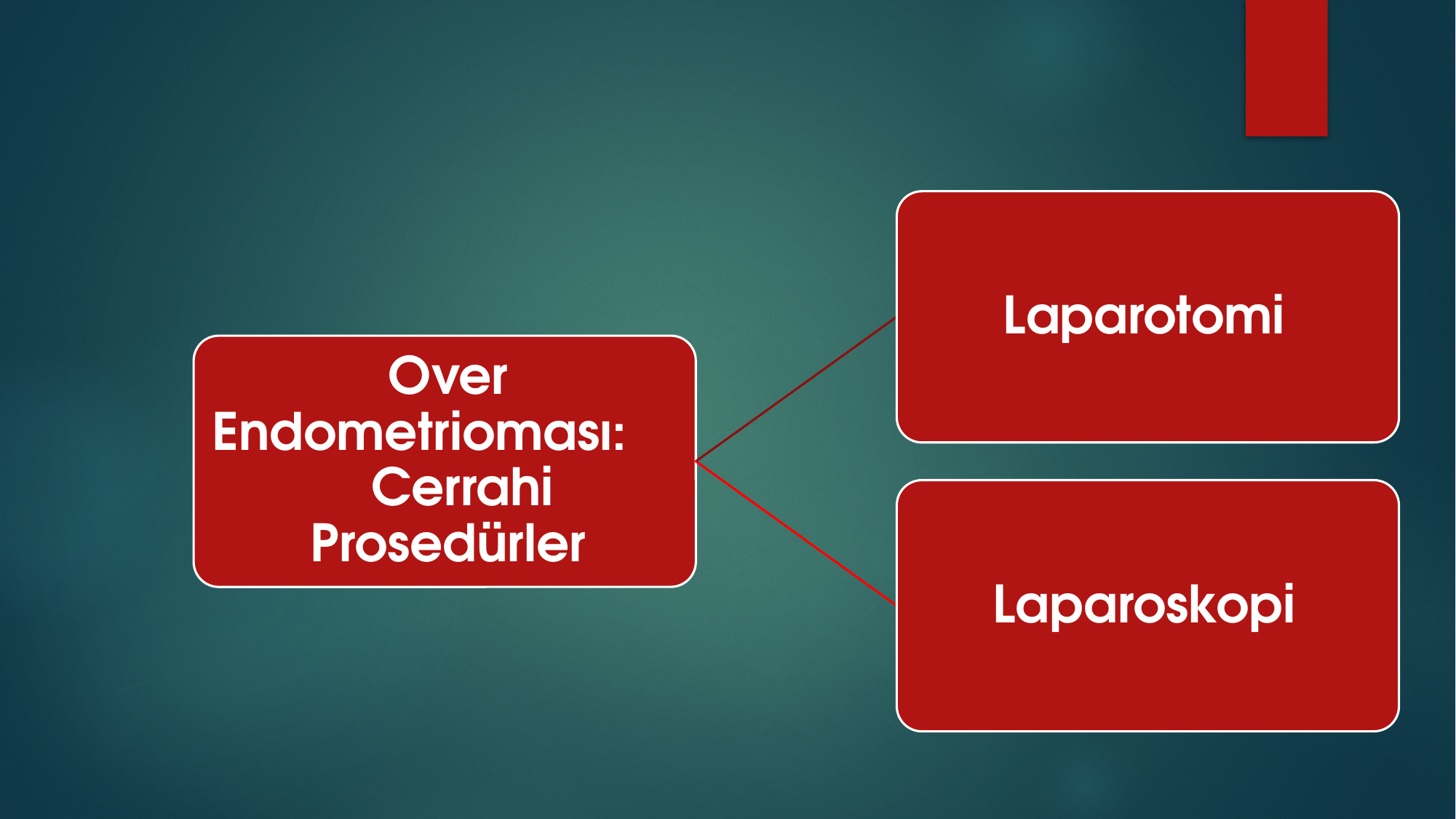

#
Over Endometrioması:       Cerrahi Prosedürler

Laparotomi

Laparoskopi